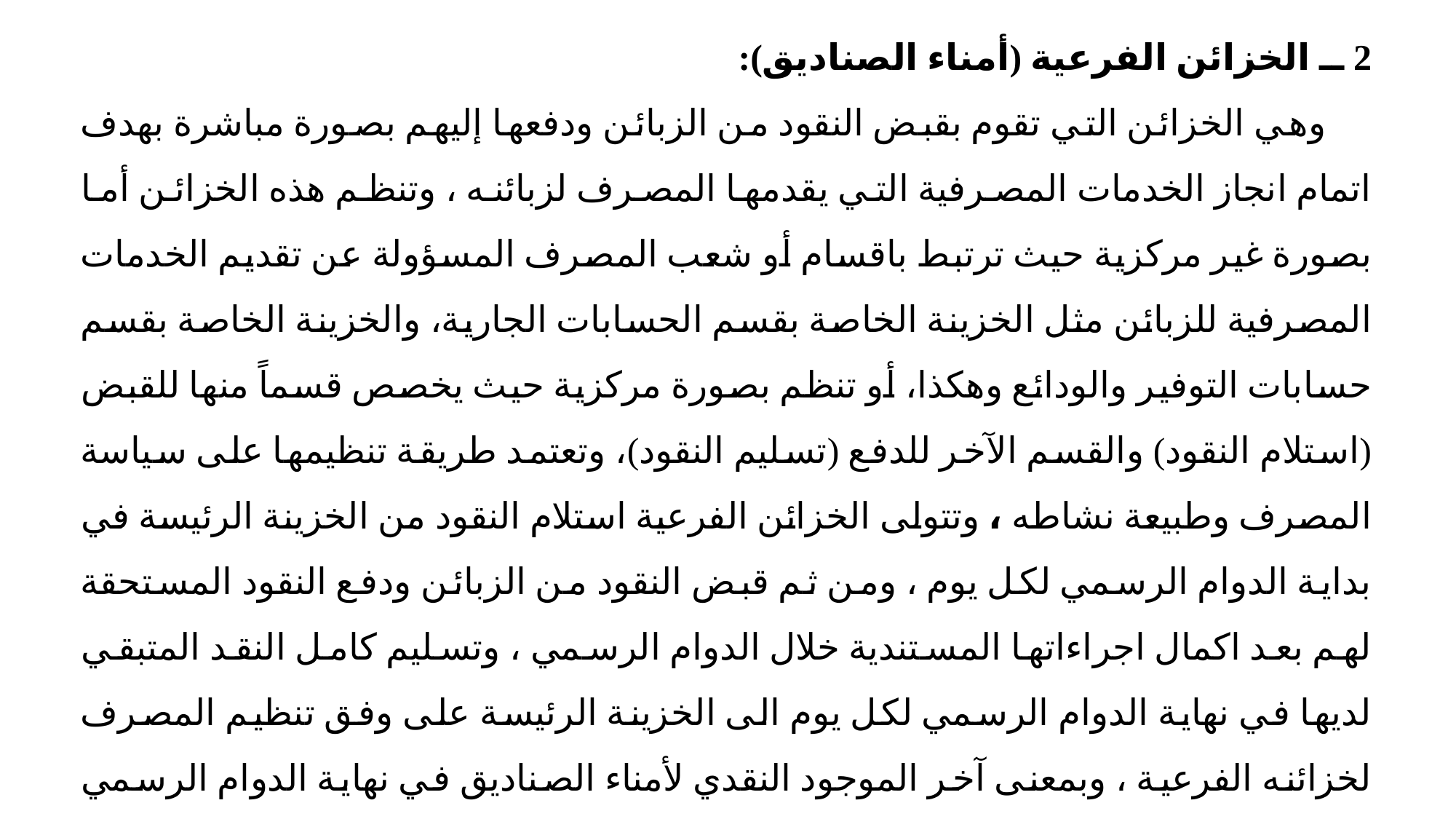

2 ــ الخزائن الفرعية (أمناء الصناديق):
     وهي الخزائن التي تقوم بقبض النقود من الزبائن ودفعها إليهم بصورة مباشرة بهدف اتمام انجاز الخدمات المصرفية التي يقدمها المصرف لزبائنه ، وتنظم هذه الخزائن أما بصورة غير مركزية حيث ترتبط باقسام أو شعب المصرف المسؤولة عن تقديم الخدمات المصرفية للزبائن مثل الخزينة الخاصة بقسم الحسابات الجارية، والخزينة الخاصة بقسم حسابات التوفير والودائع وهكذا، أو تنظم بصورة مركزية حيث يخصص قسماً منها للقبض (استلام النقود) والقسم الآخر للدفع (تسليم النقود)، وتعتمد طريقة تنظيمها على سياسة المصرف وطبيعة نشاطه ، وتتولى الخزائن الفرعية استلام النقود من الخزينة الرئيسة في بداية الدوام الرسمي لكل يوم ، ومن ثم قبض النقود من الزبائن ودفع النقود المستحقة لهم بعد اكمال اجراءاتها المستندية خلال الدوام الرسمي ، وتسليم كامل النقد المتبقي لديها في نهاية الدوام الرسمي لكل يوم الى الخزينة الرئيسة على وفق تنظيم المصرف لخزائنه الفرعية ، وبمعنى آخر الموجود النقدي لأمناء الصناديق في نهاية الدوام الرسمي يجب ان يكون صفر. ومن الجدير بالذكر ان عدد الصناديق الفرعية يتوقف على حجم العمل المصرفي وكثافته لدرجة تصل الى تقسيم الخزينة الفرعية الى خزينة واحدة أو أكثر لكل من المقبوضات النقديـة والمدفوعات النقديـة .